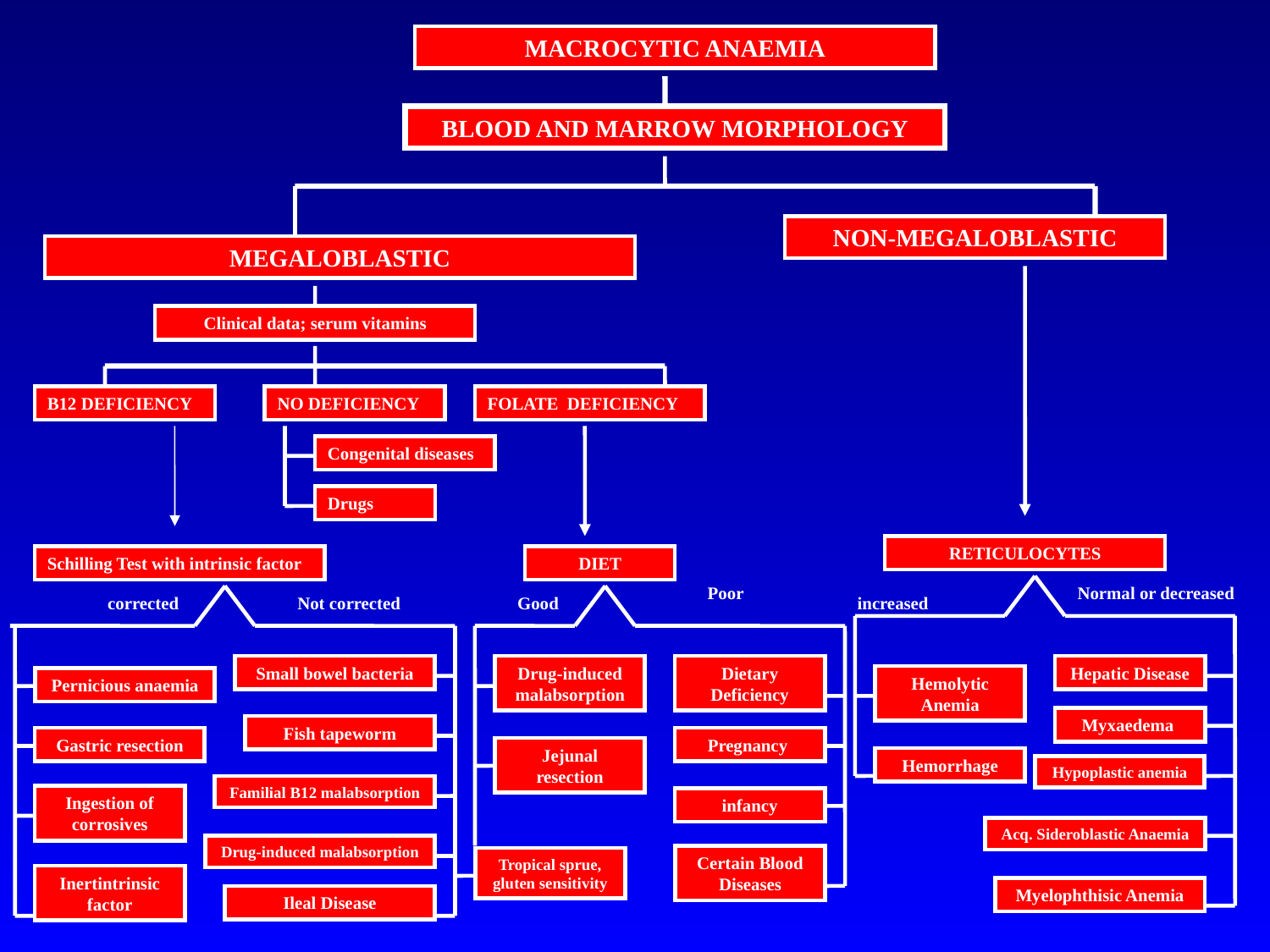

MACROCYTIC ANAEMIA

BLOOD AND MARROW MORPHOLOGY

NON-MEGALOBLASTIC
MEGALOBLASTIC

Clinical data; serum vitamins

B12 DEFICIENCY
NO DEFICIENCY
FOLATE  DEFICIENCY

Congenital diseases

Drugs

RETICULOCYTES
Schilling Test with intrinsic factor
DIET
Poor

Normal or decreased
corrected

Not corrected
Good

increased

Small bowel bacteria
Drug-induced malabsorption
Dietary Deficiency
Hepatic Disease
Hemolytic Anemia
Pernicious anaemia

Myxaedema
Fish tapeworm

Gastric resection
Pregnancy

Jejunal resection

Hemorrhage
Hypoplastic anemia

Familial B12 malabsorption

Ingestion of corrosives
infancy

Acq. Sideroblastic Anaemia
Drug-induced malabsorption

Certain Blood Diseases
Tropical sprue, gluten sensitivity

Inertintrinsic factor

Myelophthisic Anemia
Ileal Disease